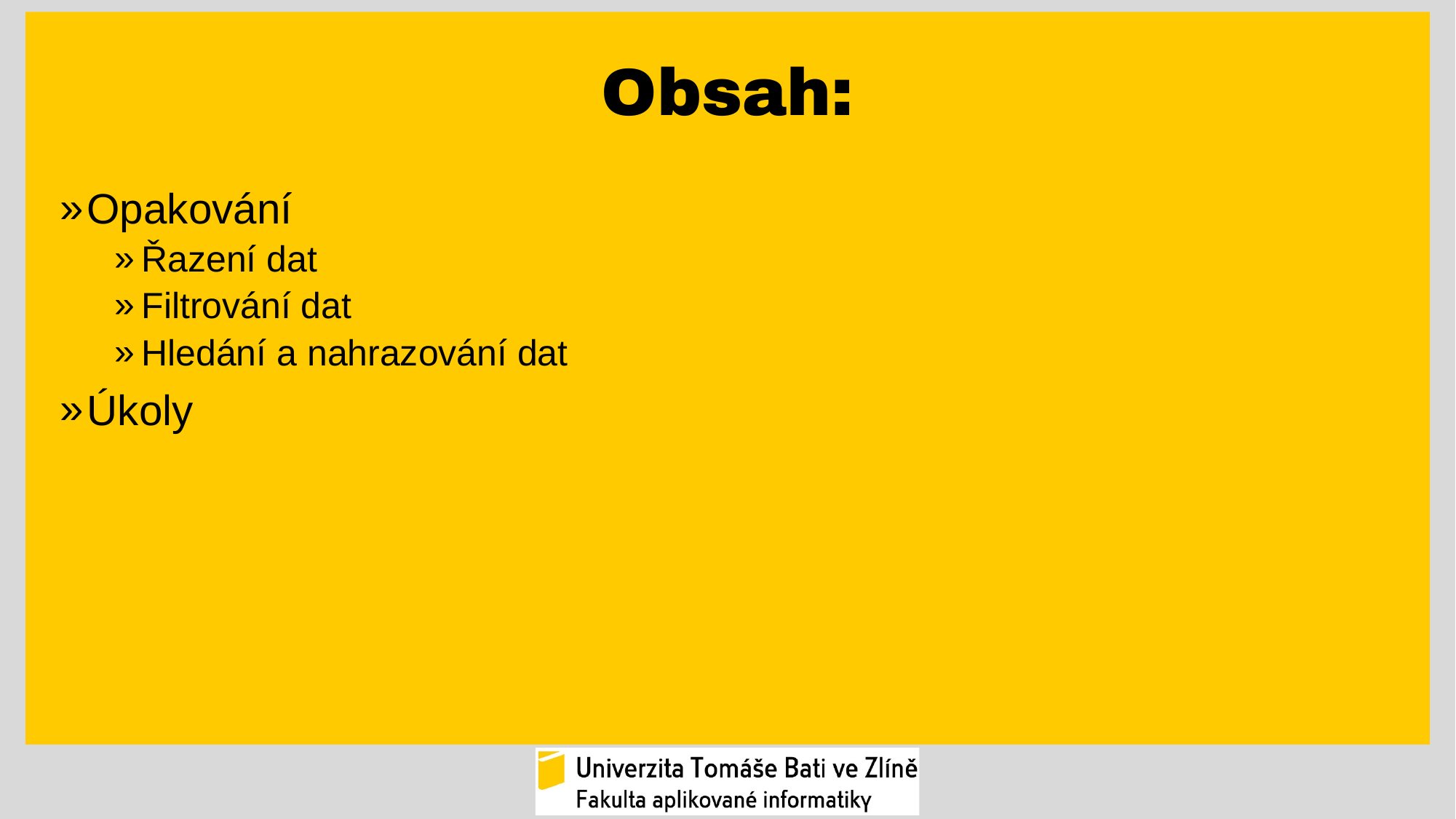

# Obsah:
Opakování
Řazení dat
Filtrování dat
Hledání a nahrazování dat
Úkoly